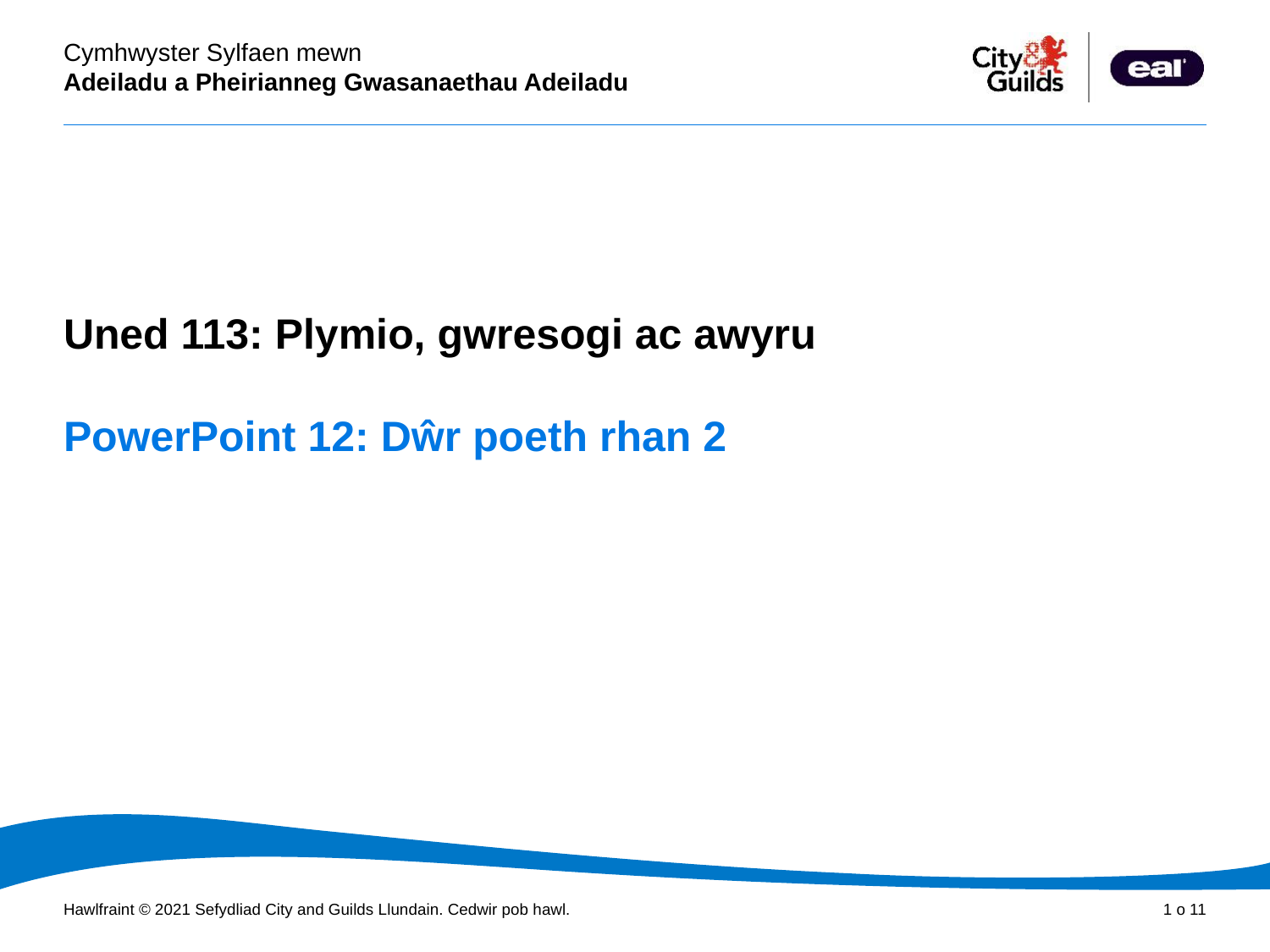

Cyflwyniad PowerPoint
Uned 113: Plymio, gwresogi ac awyru
# PowerPoint 12: Dŵr poeth rhan 2